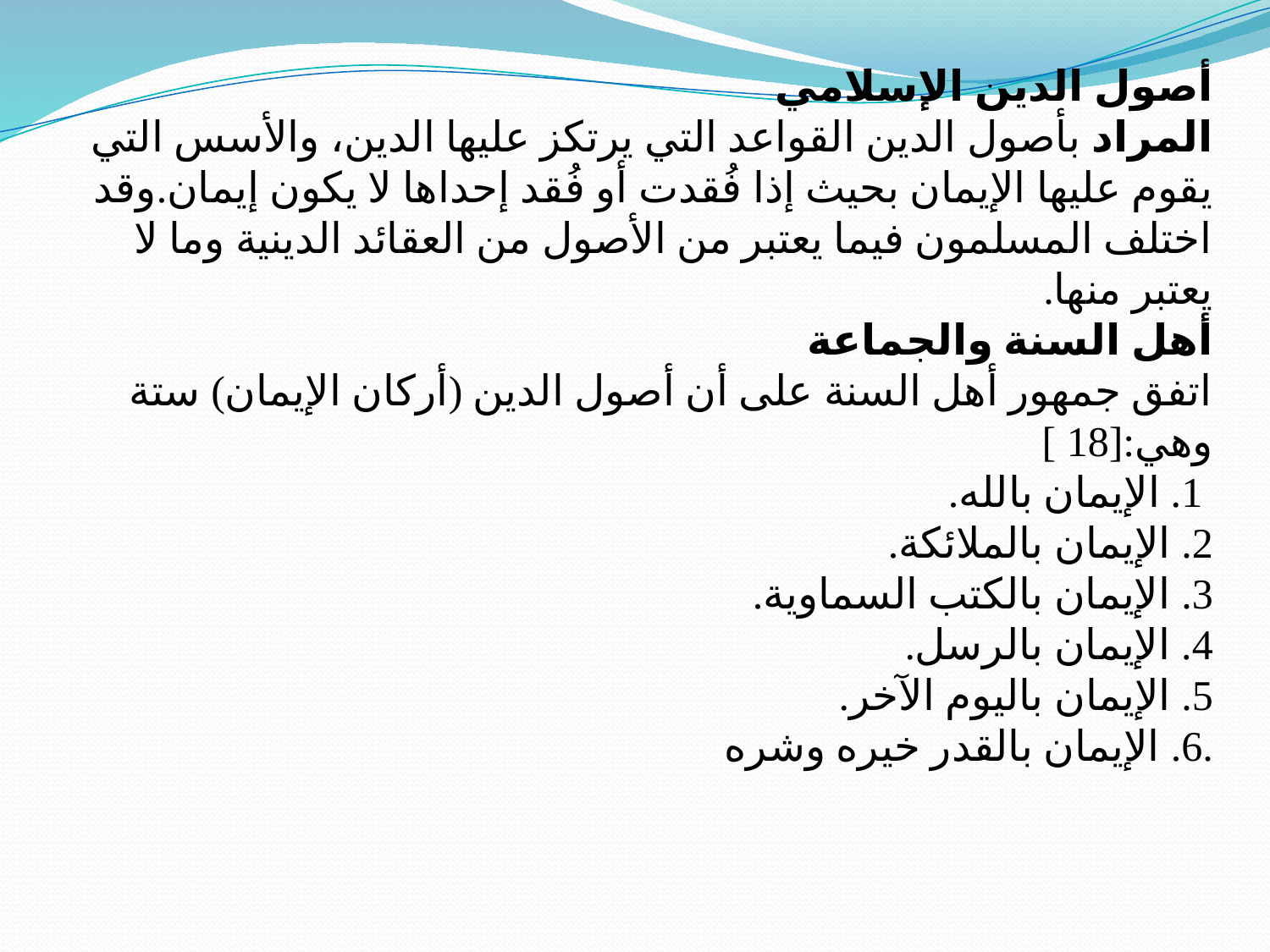

# أصول الدين الإسلامي المراد بأصول الدين القواعد التي يرتكز عليها الدين، والأسس التي يقوم عليها الإيمان بحيث إذا فُقدت أو فُقد إحداها لا يكون إيمان.وقد اختلف المسلمون فيما يعتبر من الأصول من العقائد الدينية وما لا يعتبر منها. أهل السنة والجماعة اتفق جمهور أهل السنة على أن أصول الدين (أركان الإيمان) ستة وهي:[18 ] 1. الإيمان بالله. 2. الإيمان بالملائكة. 3. الإيمان بالكتب السماوية. 4. الإيمان بالرسل. 5. الإيمان باليوم الآخر. 6. الإيمان بالقدر خيره وشره.